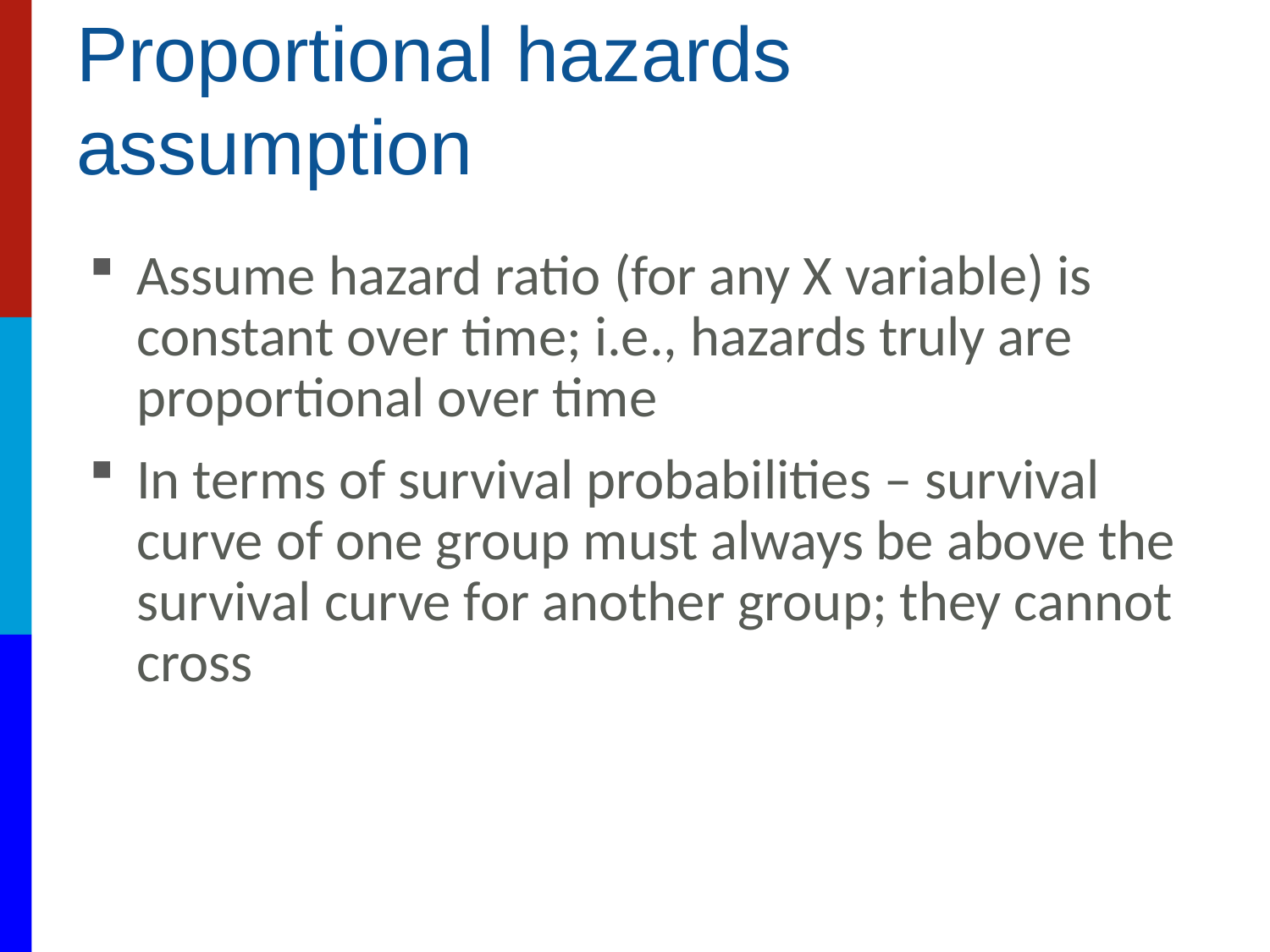

# Proportional hazards assumption
Assume hazard ratio (for any X variable) is constant over time; i.e., hazards truly are proportional over time
In terms of survival probabilities – survival curve of one group must always be above the survival curve for another group; they cannot cross